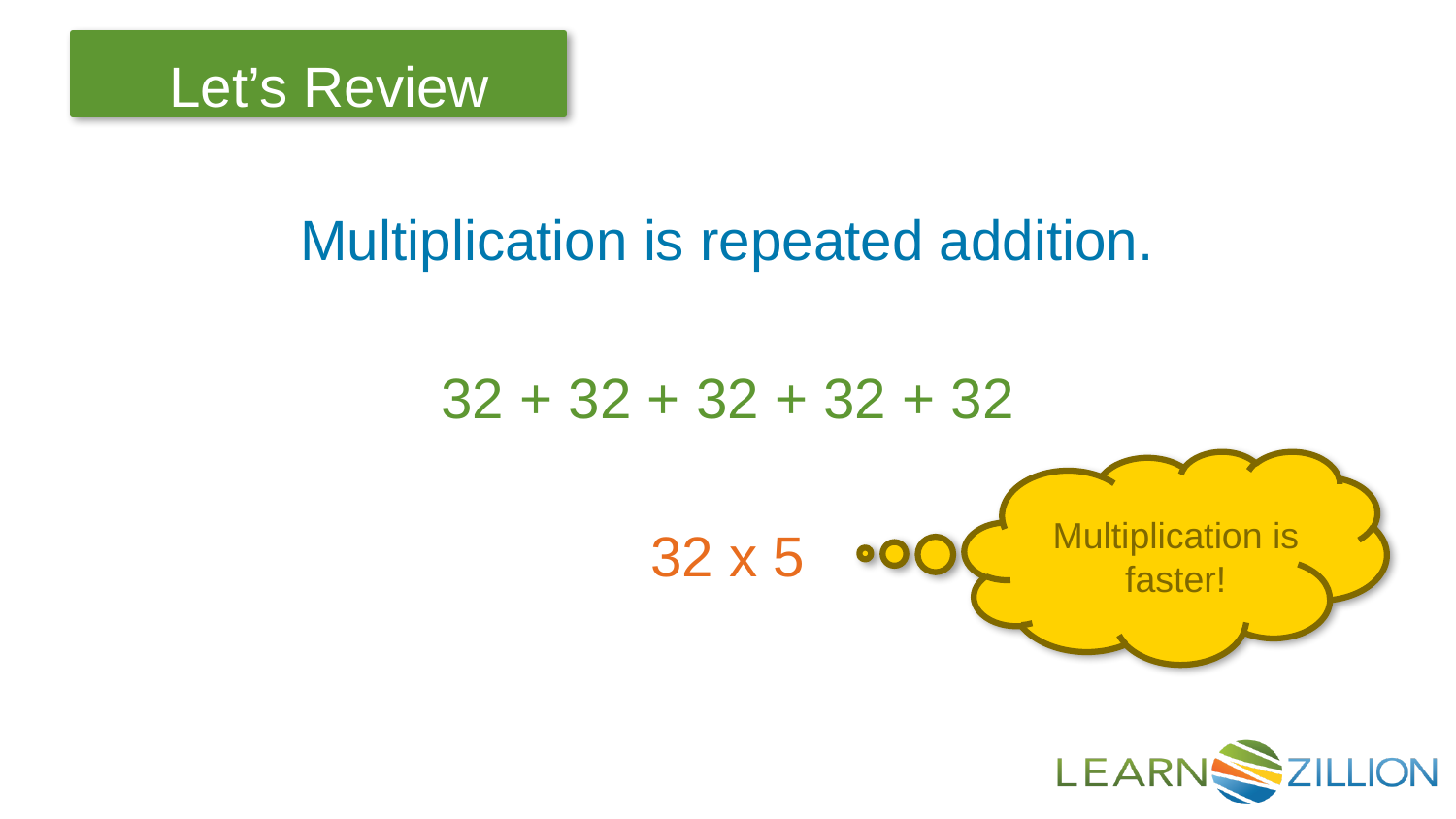

Multiplication is repeated addition.

32 + 32 + 32 + 32 + 32

32 x 5

Multiplication is faster!